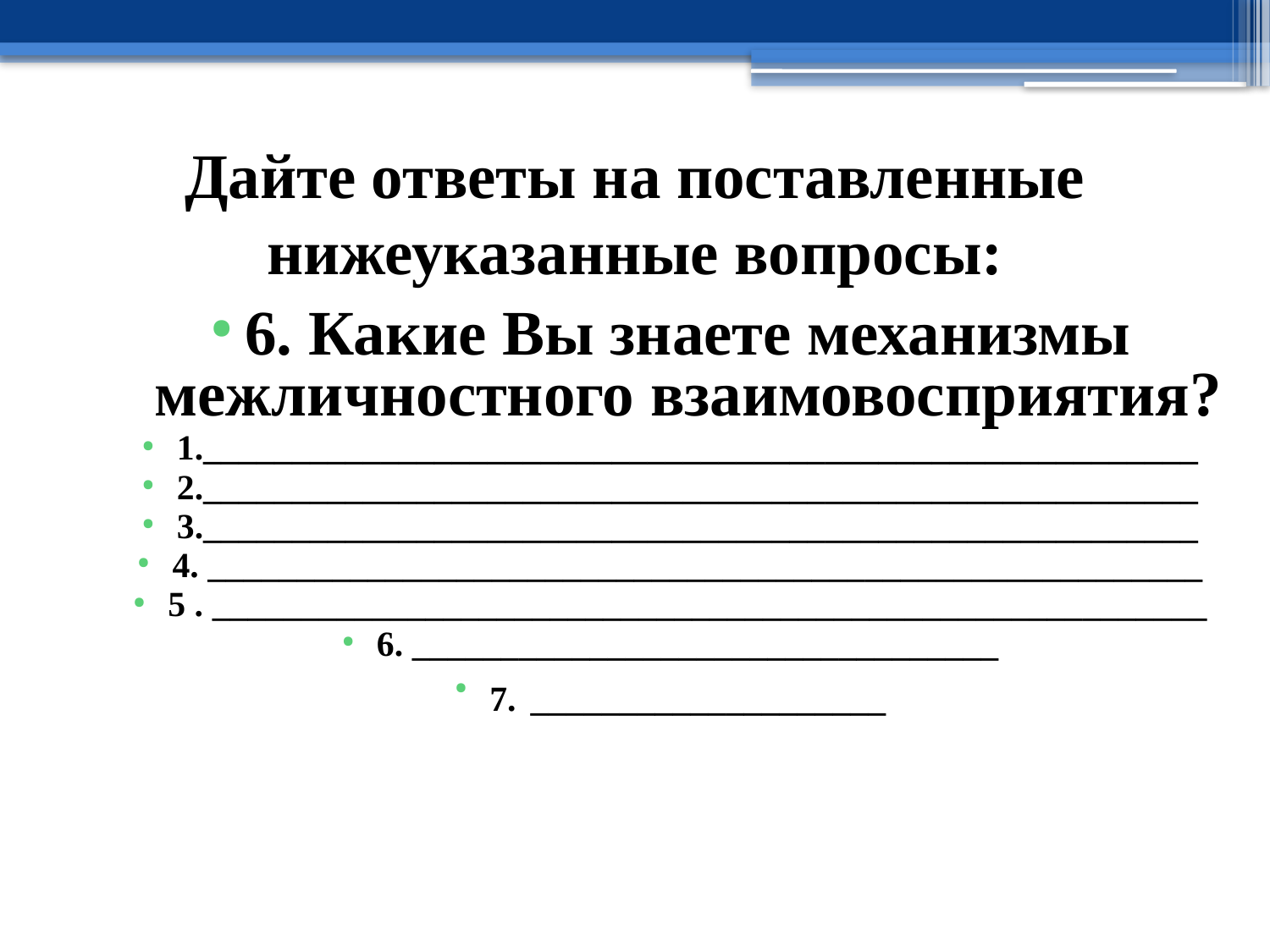

# Дайте ответы на поставленные нижеуказанные вопросы:
6. Какие Вы знаете механизмы межличностного взаимовосприятия?
1.________________________________________________________
2.________________________________________________________
3.________________________________________________________
4. ________________________________________________________
5 . ________________________________________________________
6. _________________________________
7. ____________________